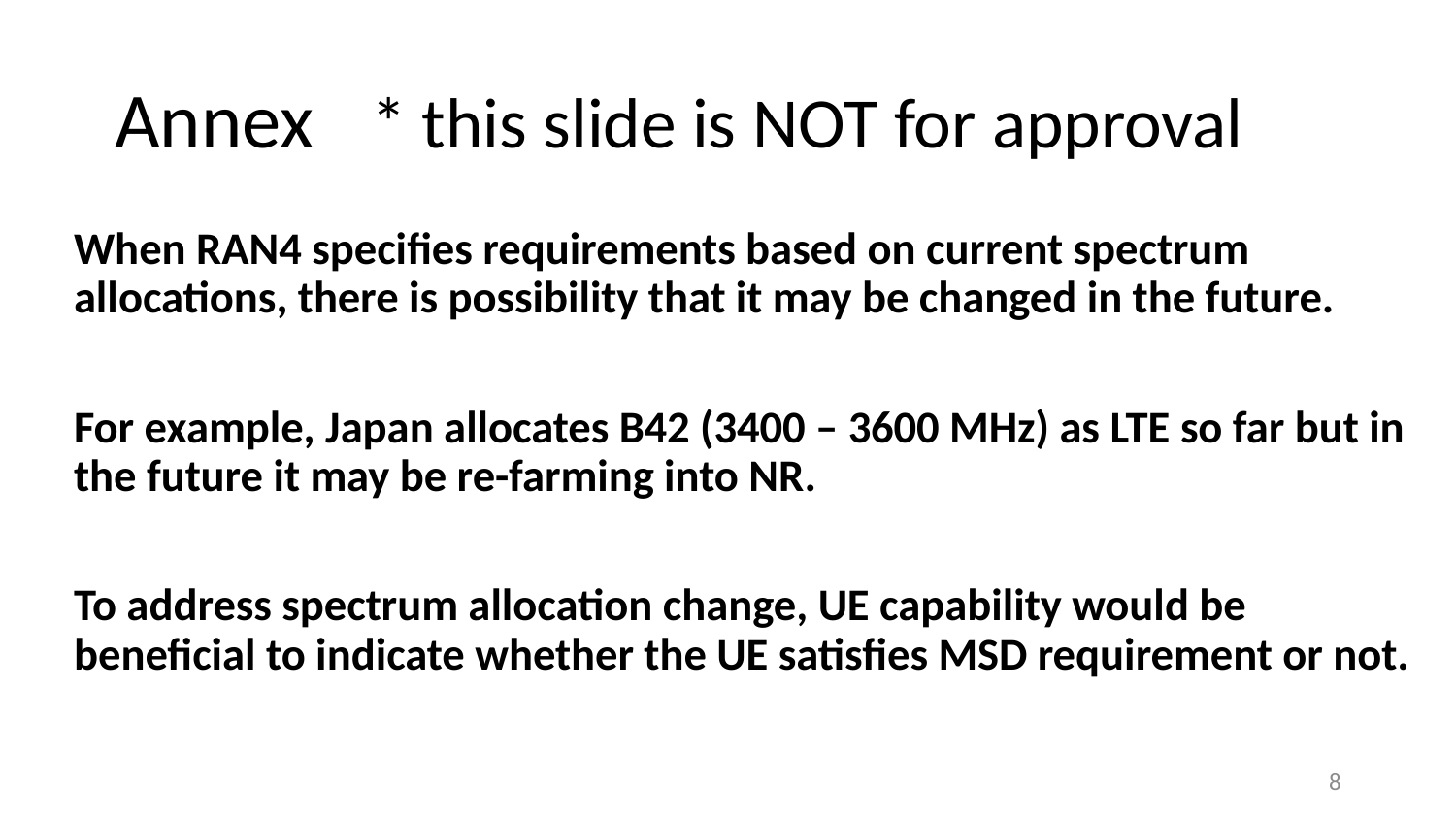

# Annex	* this slide is NOT for approval
When RAN4 specifies requirements based on current spectrum allocations, there is possibility that it may be changed in the future.

For example, Japan allocates B42 (3400 – 3600 MHz) as LTE so far but in the future it may be re-farming into NR.

To address spectrum allocation change, UE capability would be beneficial to indicate whether the UE satisfies MSD requirement or not.
8